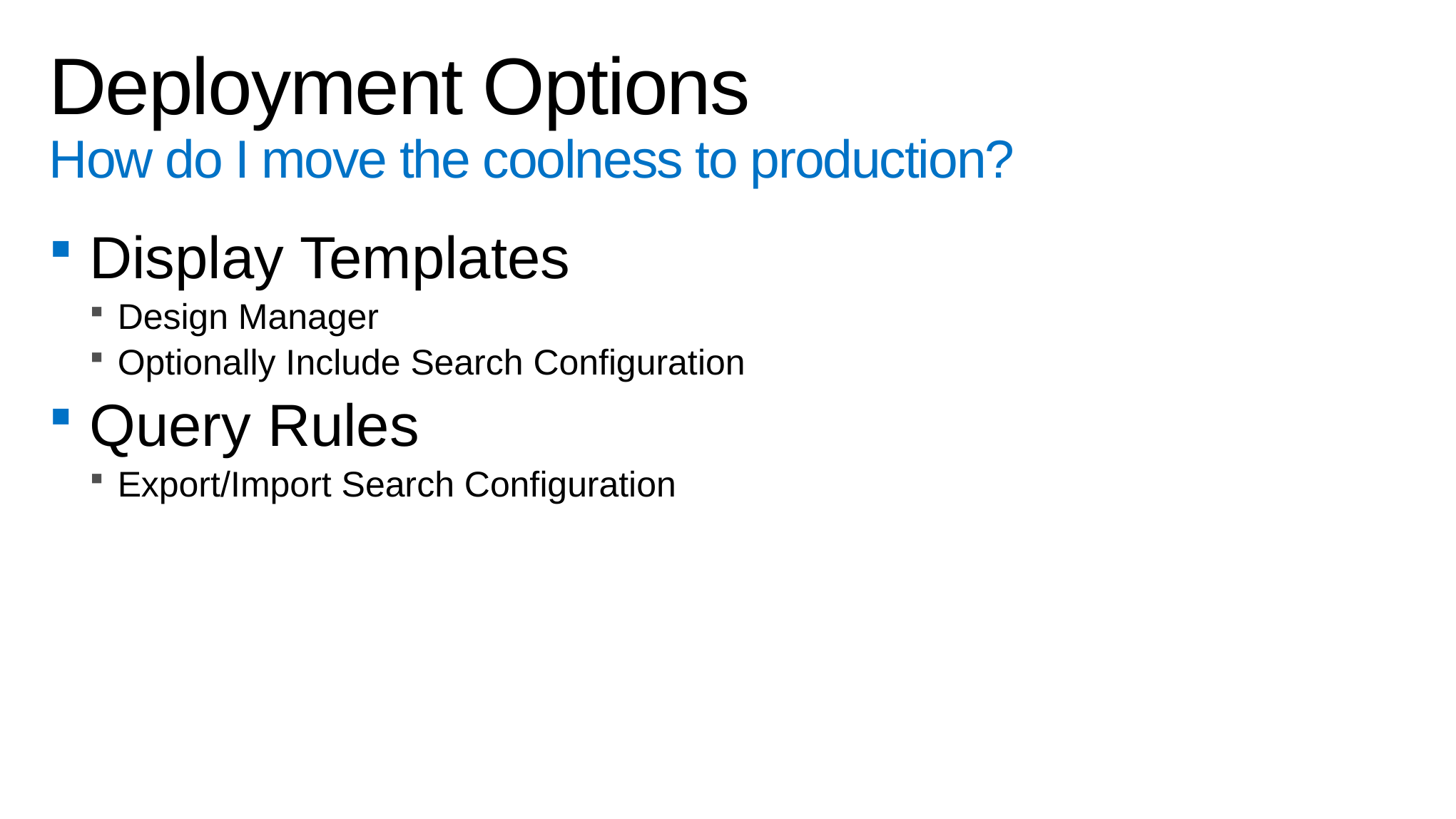

# Deployment Options How do I move the coolness to production?
Display Templates
Design Manager
Optionally Include Search Configuration
Query Rules
Export/Import Search Configuration